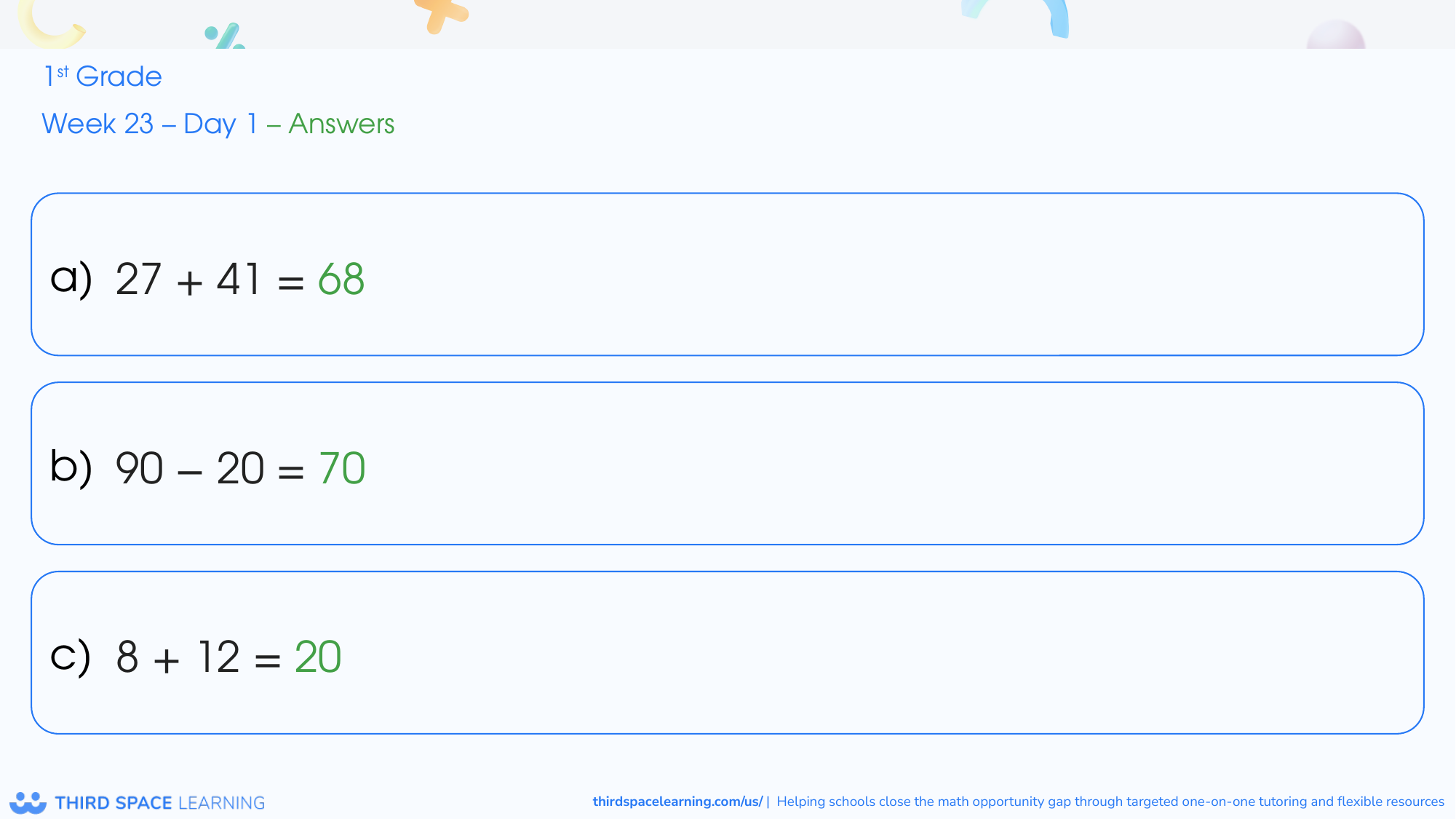

1st Grade
Week 23 – Day 1 – Answers
27 + 41 = 68
90 − 20 = 70
8 + 12 = 20